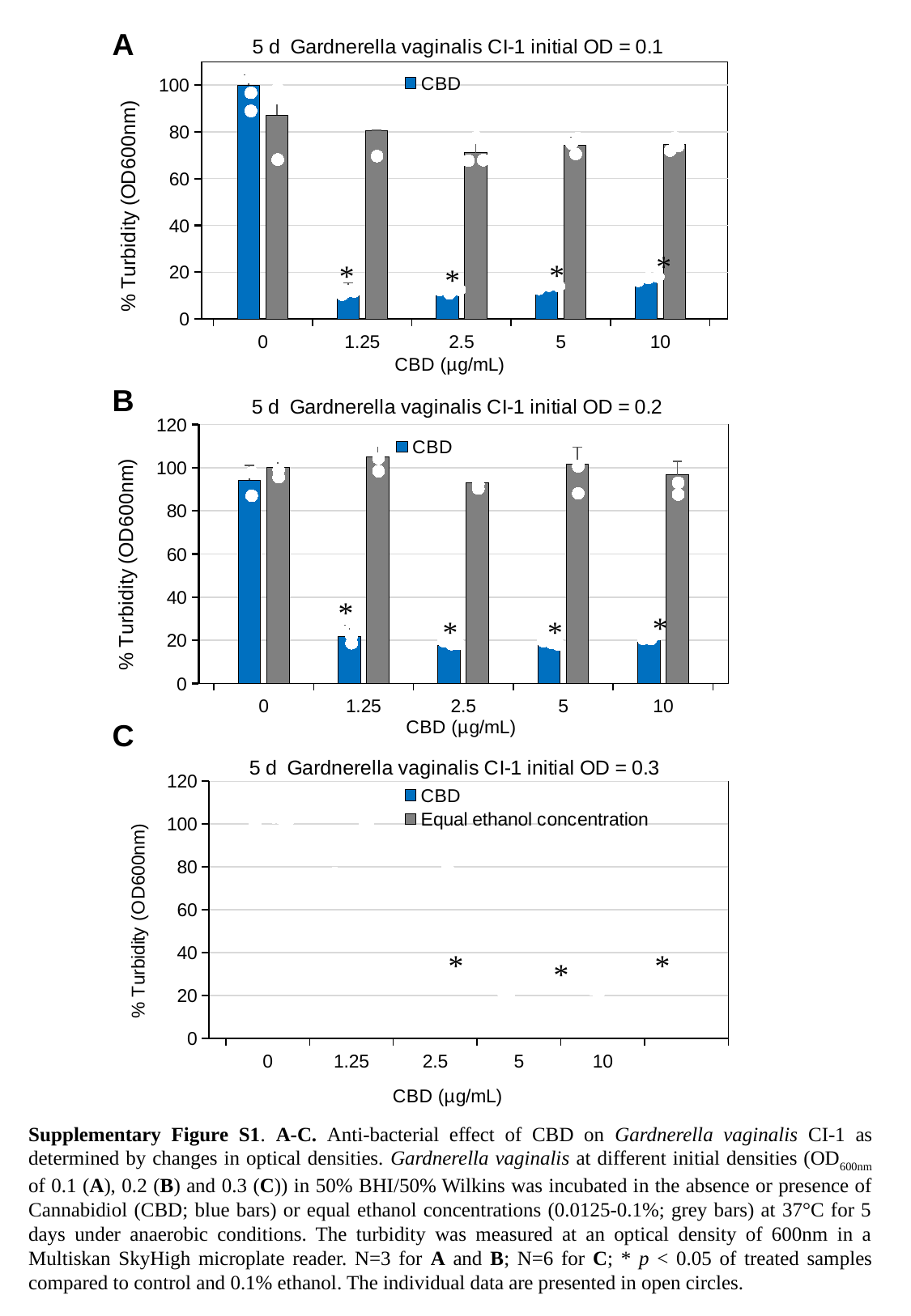

[unsupported chart]

*
*
*
*
A
B

[unsupported chart]

*
*
*
*
C

### Chart: 5 d  Gardnerella vaginalis CI-1 initial OD = 0.3

| Category |  | Equal ethanol concentration |  |  |  |  |  |  |  |  |  |  |
|---|---|---|---|---|---|---|---|---|---|---|---|---|
| 0 | 100.0 | 100.75922938217707 | 111.94837240201194 | 96.91563063490555 | 94.97959571035398 | 87.00768719749455 | 24.94068520451742 | 89.6270285660055 | 21.979690614026758 | 89.6270285660055 | 28.584986238967446 | 99.99050963272279 |
| 1.25 | 75.04982442820537 | 98.41510866470534 | 94.75182689570087 | 103.17927303786657 | 77.21362816741008 | 98.51001233747748 | 24.48514757521115 | 86.55214956818828 | 20.15754009680174 | 88.14653127076019 | 23.57407231659865 | 93.49909841510865 |
| 2.5 | 25.339280630160378 | 91.62000569422037 | 90.99364145392424 | 99.53497200341653 | 65.02799658346777 | 94.63794248837429 | 28.357217424314314 | 79.26354749928821 | 23.118534687292396 | 89.6270285660055 | 24.48514757521115 | 89.51314415867893 |
| 5 | 22.055613552244477 | 89.75989370788649 | 96.91563063490555 | 102.83761981588688 | 63.43361488089588 | 103.4070418525197 | 26.193413685109608 | 92.4741387491696 | 23.118534687292396 | 89.05760652937269 | 21.06861535541426 | 98.51001233747748 |
| 10 | 24.181455822340318 | 98.5289930720319 | 103.17927303786657 | 102.04042896460092 | 74.59428679889912 | 105.68472999905096 | 24.029609945904898 | 92.13248552718989 | 22.662997057986146 | 76.188668501471 | 22.890765872639264 | 101.12935370598844 |
*
*
*
Supplementary Figure S1. A-C. Anti-bacterial effect of CBD on Gardnerella vaginalis CI-1 as determined by changes in optical densities. Gardnerella vaginalis at different initial densities (OD600nm of 0.1 (A), 0.2 (B) and 0.3 (C)) in 50% BHI/50% Wilkins was incubated in the absence or presence of Cannabidiol (CBD; blue bars) or equal ethanol concentrations (0.0125-0.1%; grey bars) at 37°C for 5 days under anaerobic conditions. The turbidity was measured at an optical density of 600nm in a Multiskan SkyHigh microplate reader. N=3 for A and B; N=6 for C; * p < 0.05 of treated samples compared to control and 0.1% ethanol. The individual data are presented in open circles.